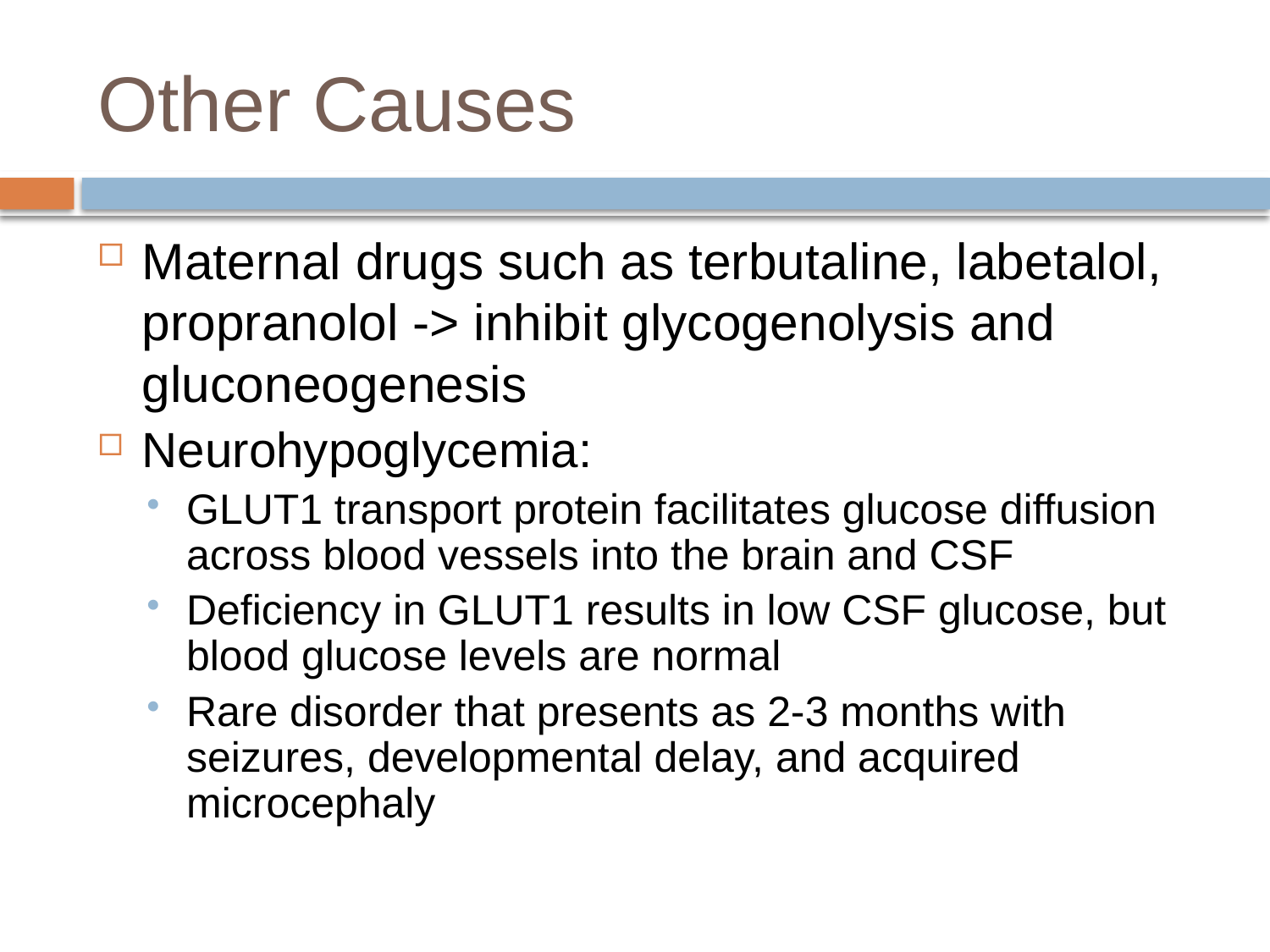

# Other Causes
Maternal drugs such as terbutaline, labetalol, propranolol -> inhibit glycogenolysis and gluconeogenesis
Neurohypoglycemia:
GLUT1 transport protein facilitates glucose diffusion across blood vessels into the brain and CSF
Deficiency in GLUT1 results in low CSF glucose, but blood glucose levels are normal
Rare disorder that presents as 2-3 months with seizures, developmental delay, and acquired microcephaly